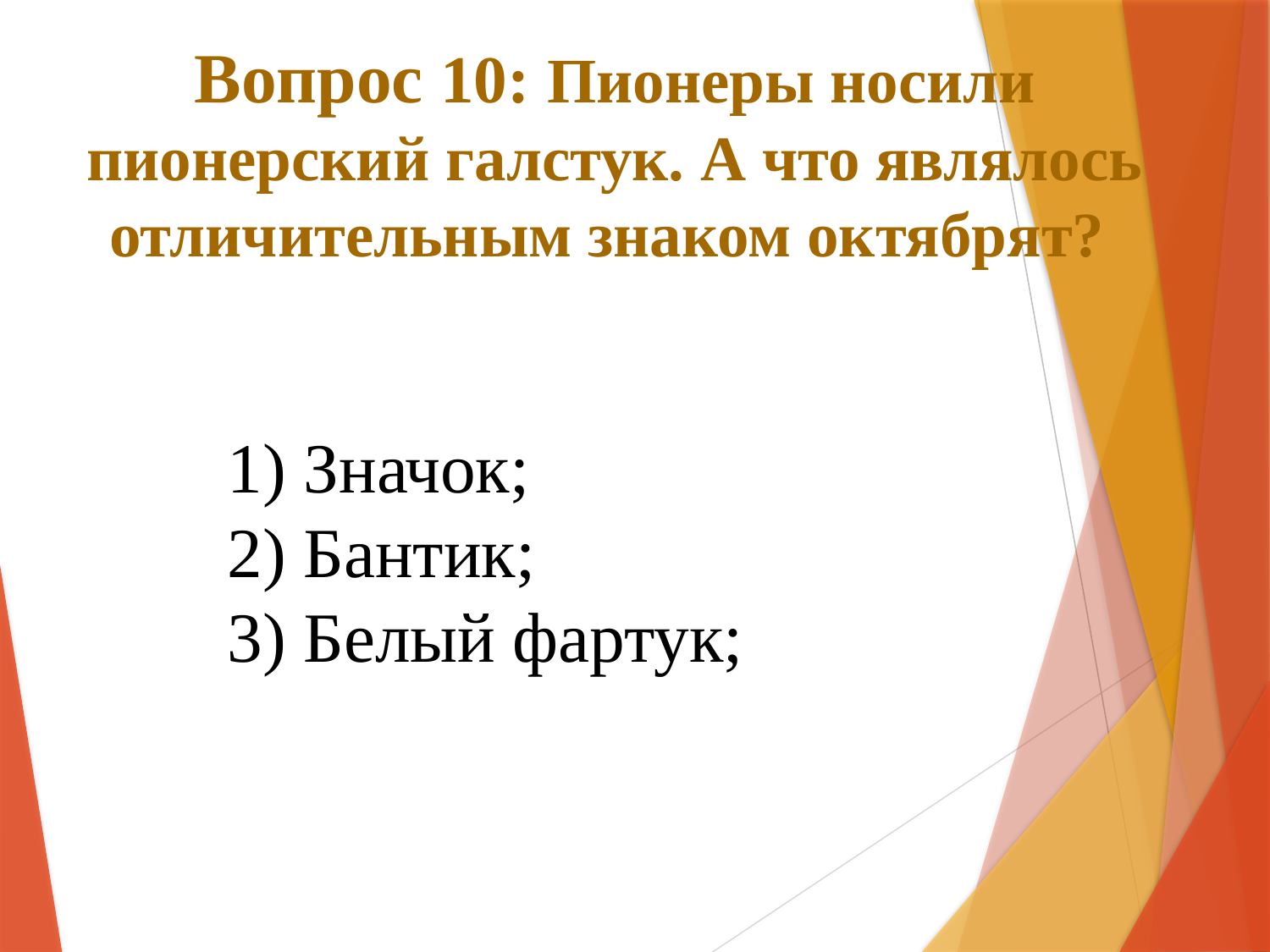

# Вопрос 10: Пионеры носили пионерский галстук. А что являлось отличительным знаком октябрят?
 Значок;
 Бантик;
 Белый фартук;